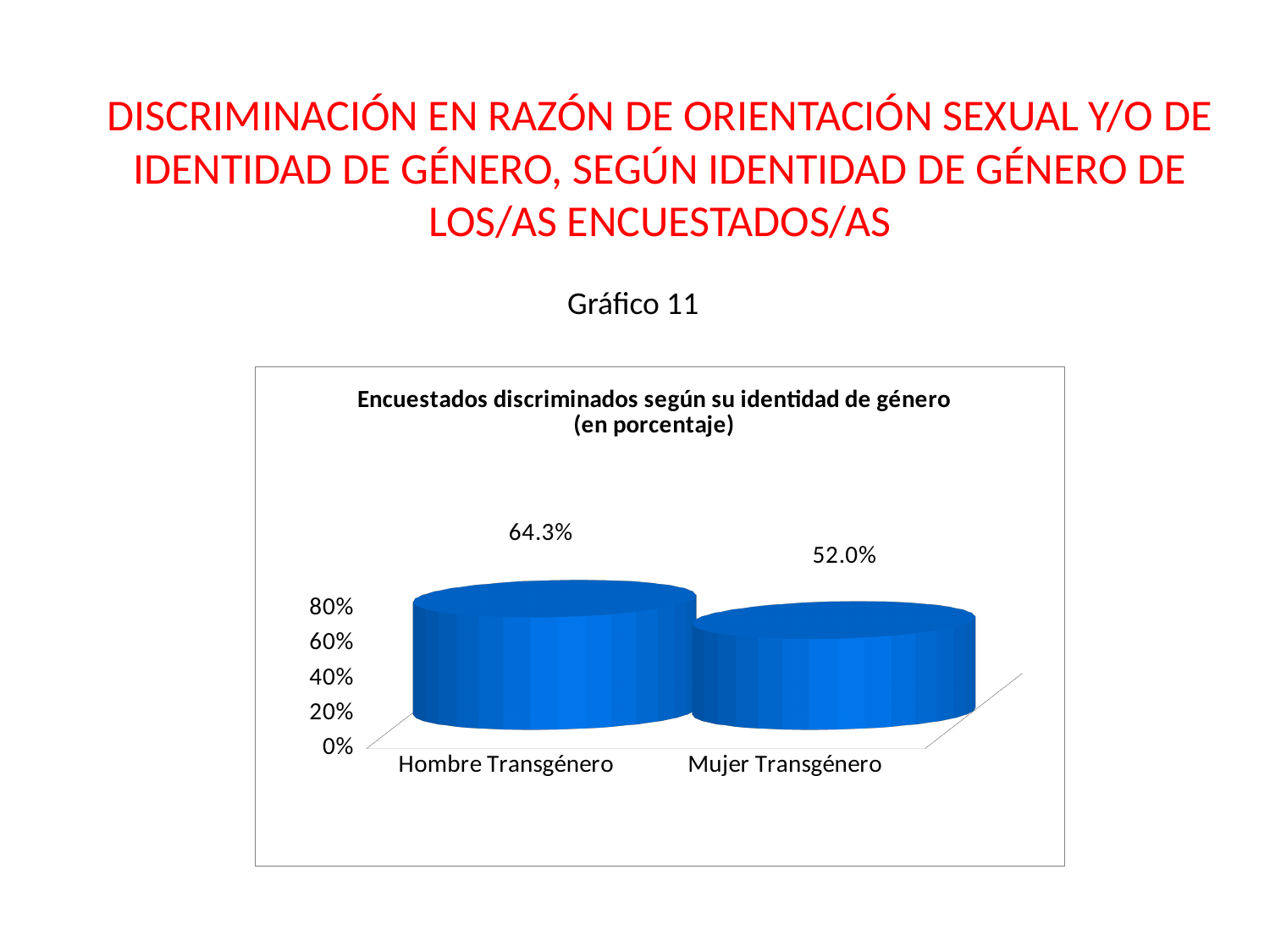

DISCRIMINACIÓN EN RAZÓN DE ORIENTACIÓN SEXUAL Y/O DE IDENTIDAD DE GÉNERO, SEGÚN IDENTIDAD DE GÉNERO DE LOS/AS ENCUESTADOS/AS
Gráfico 11

[unsupported chart]